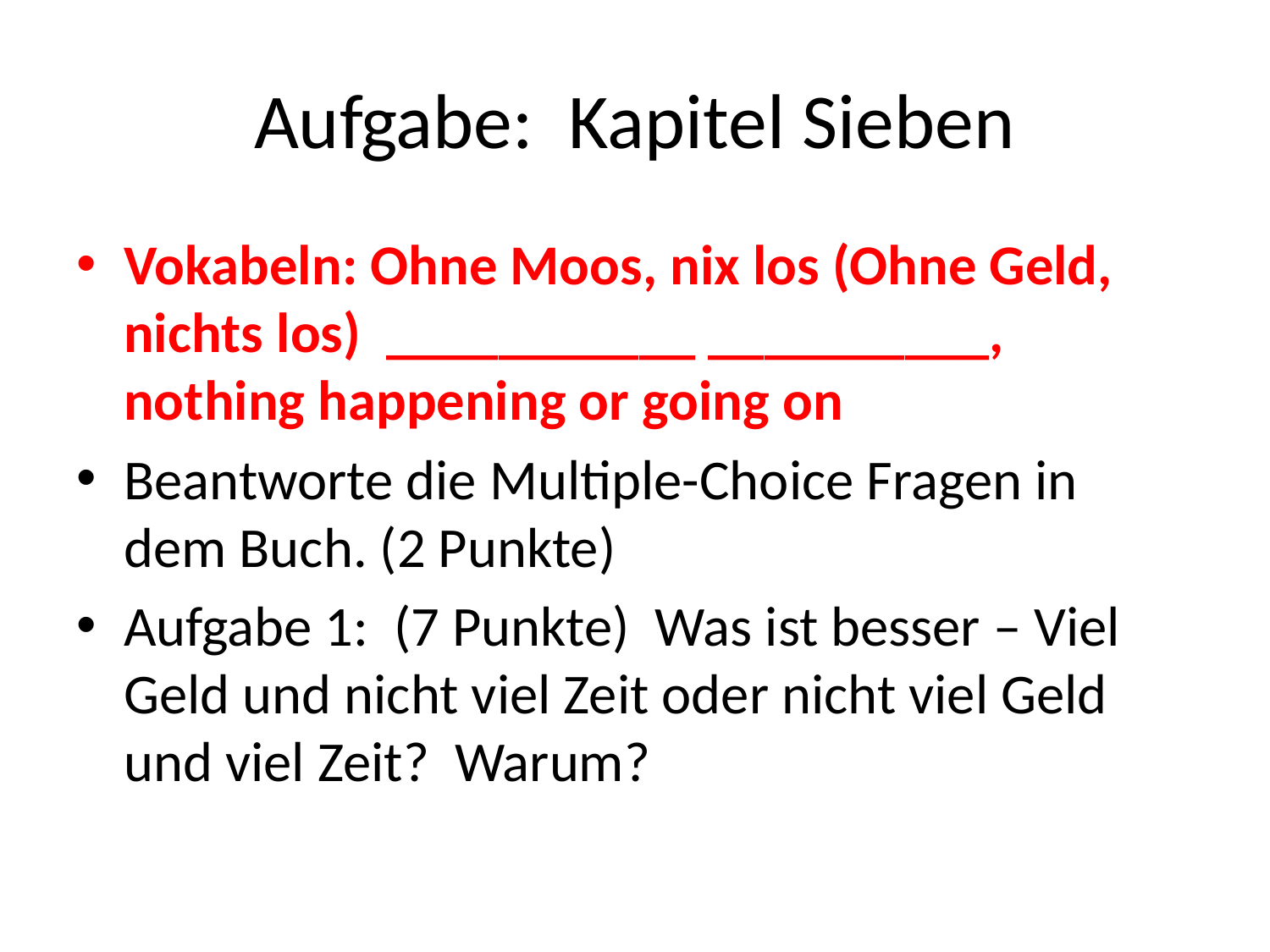

# Aufgabe:  Kapitel Sieben
Vokabeln: Ohne Moos, nix los (Ohne Geld, nichts los)  ___________ __________, nothing happening or going on
Beantworte die Multiple-Choice Fragen in dem Buch. (2 Punkte)
Aufgabe 1:  (7 Punkte)  Was ist besser – Viel Geld und nicht viel Zeit oder nicht viel Geld und viel Zeit?  Warum?